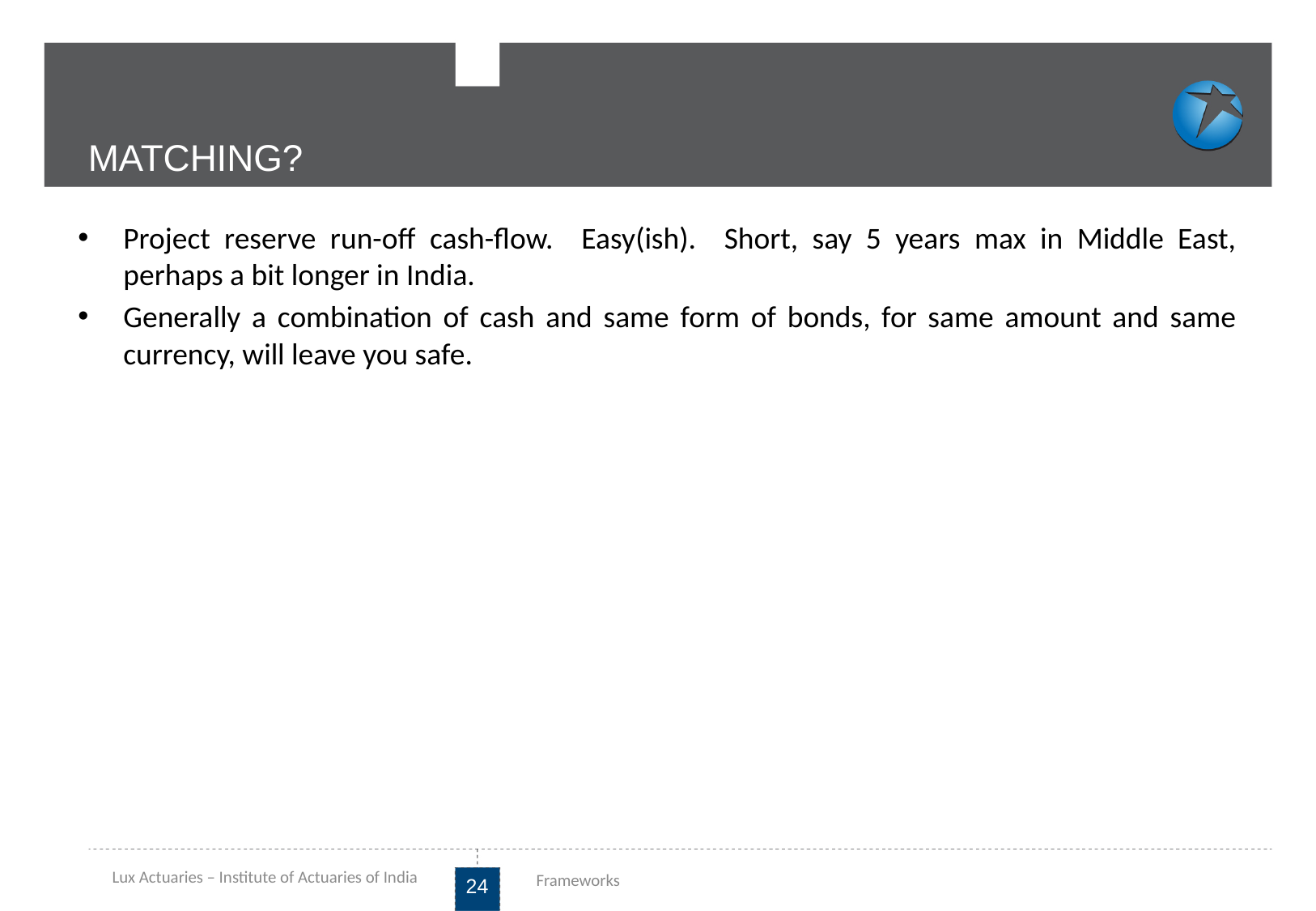

MATCHING?
Project reserve run-off cash-flow.  Easy(ish).  Short, say 5 years max in Middle East, perhaps a bit longer in India.
Generally a combination of cash and same form of bonds, for same amount and same currency, will leave you safe.

Lux Actuaries – Institute of Actuaries of India
Frameworks
24